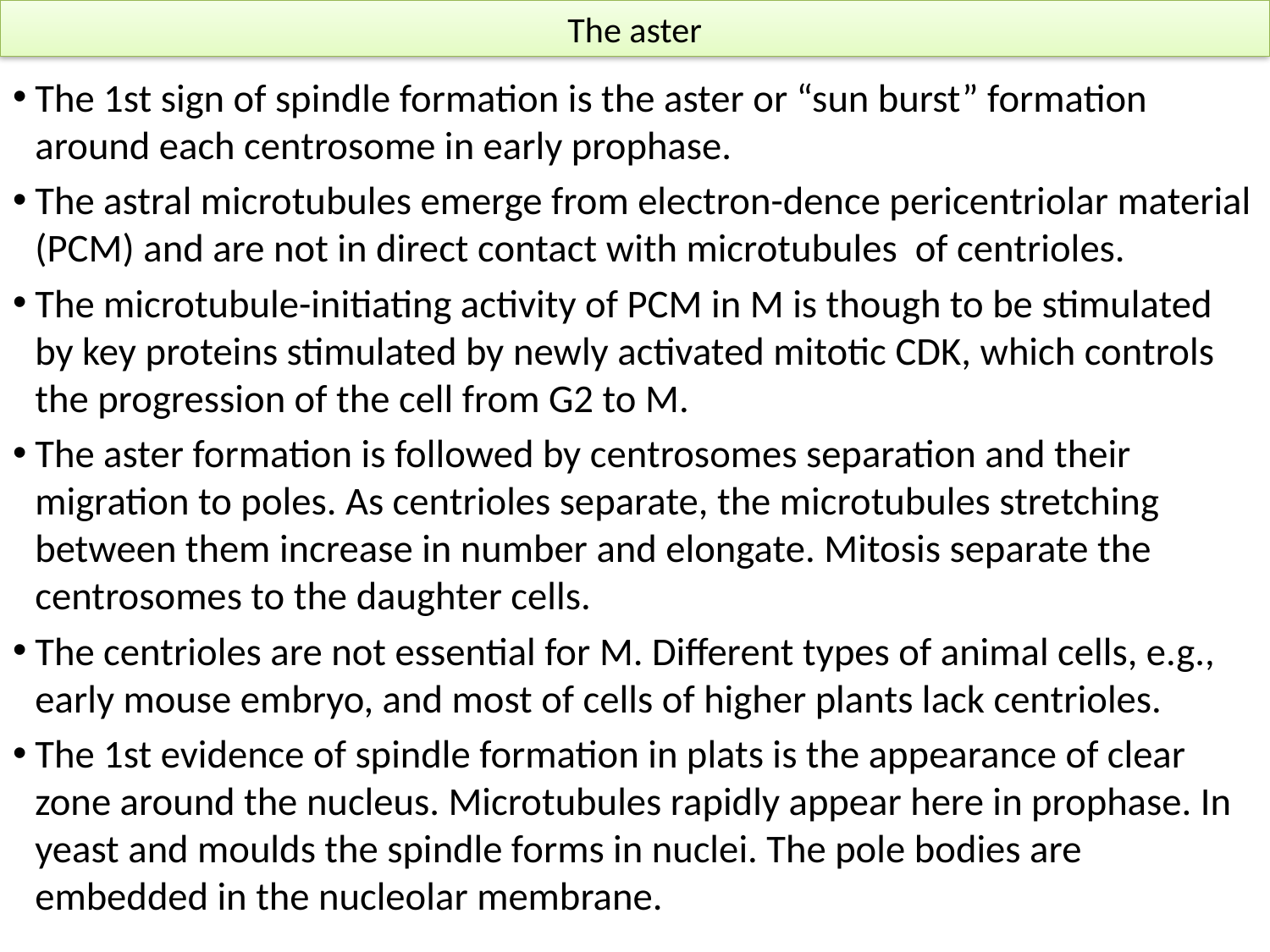

# The aster
The 1st sign of spindle formation is the aster or “sun burst” formation around each centrosome in early prophase.
The astral microtubules emerge from electron-dence pericentriolar material (PCM) and are not in direct contact with microtubules  of centrioles.
The microtubule-initiating activity of PCM in M is though to be stimulated by key proteins stimulated by newly activated mitotic CDK, which controls the progression of the cell from G2 to M.
The aster formation is followed by centrosomes separation and their migration to poles. As centrioles separate, the microtubules stretching between them increase in number and elongate. Mitosis separate the centrosomes to the daughter cells.
The centrioles are not essential for M. Different types of animal cells, e.g., early mouse embryo, and most of cells of higher plants lack centrioles.
The 1st evidence of spindle formation in plats is the appearance of clear zone around the nucleus. Microtubules rapidly appear here in prophase. In yeast and moulds the spindle forms in nuclei. The pole bodies are embedded in the nucleolar membrane.